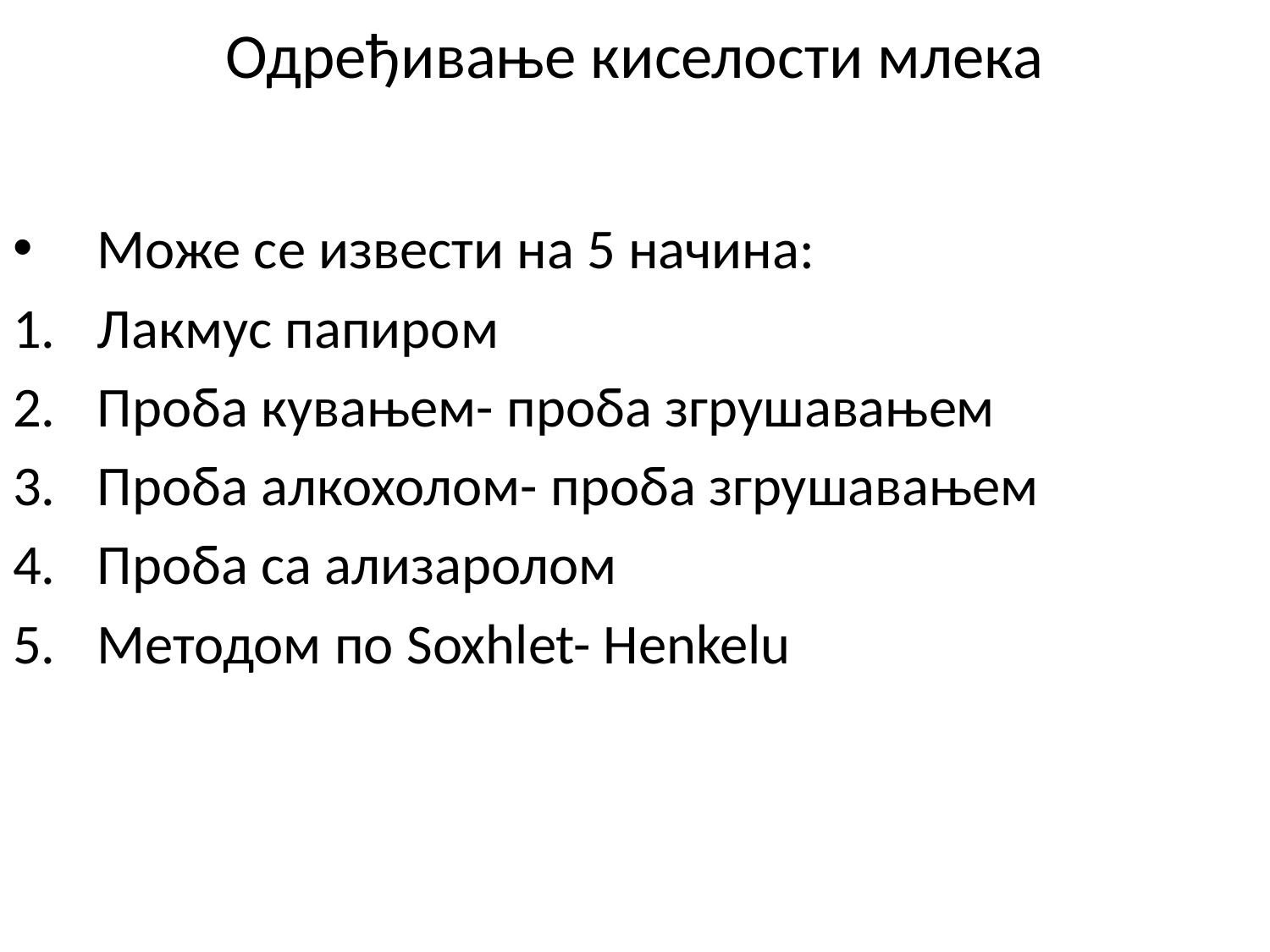

# Одређивање киселости млека
Може се извести на 5 начина:
Лакмус папиром
Проба кувањем- проба згрушавањем
Проба алкохолом- проба згрушавањем
Проба са ализаролом
Методом по Soxhlet- Henkelu